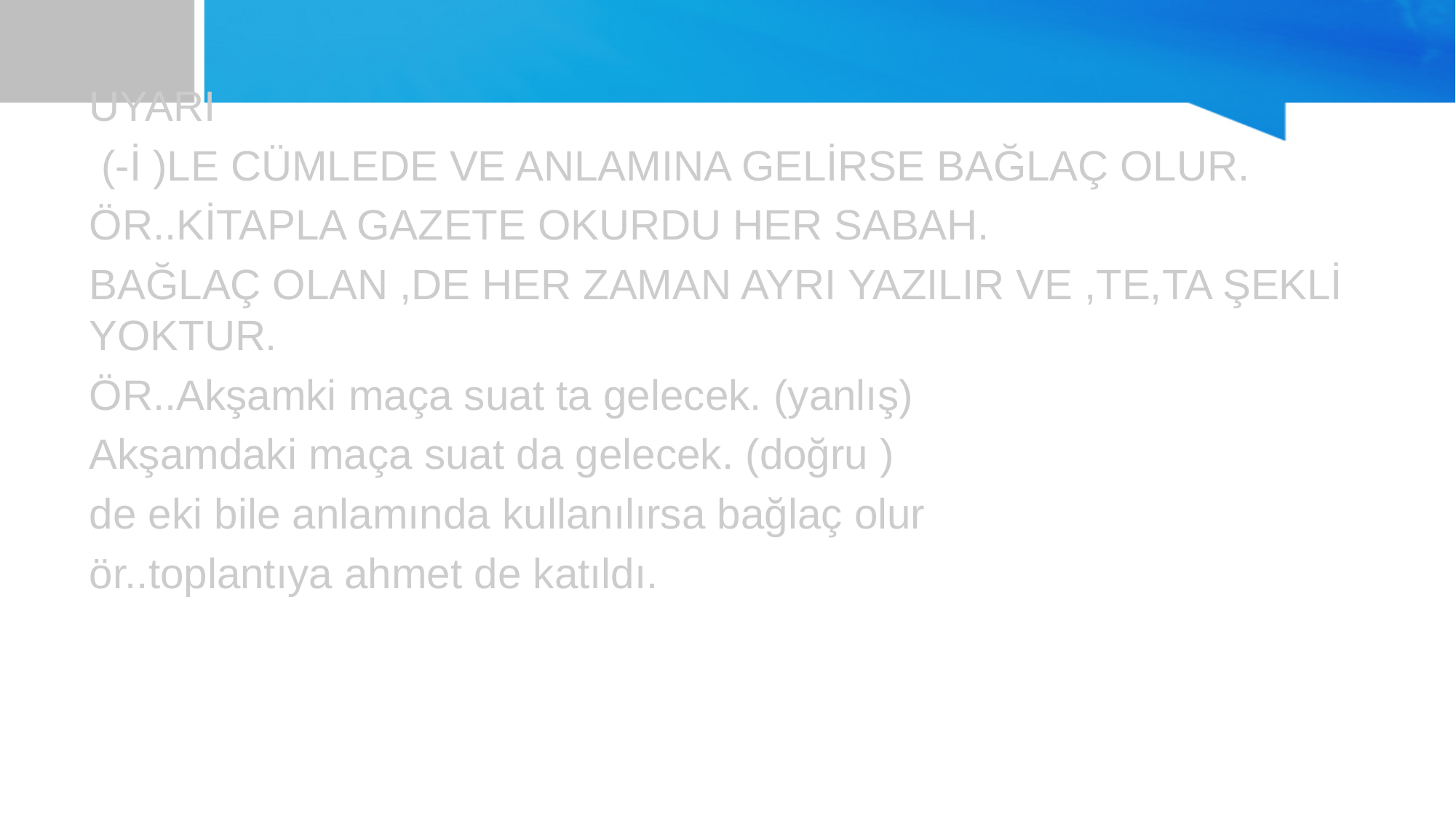

#
UYARI
 (-İ )LE CÜMLEDE VE ANLAMINA GELİRSE BAĞLAÇ OLUR.
ÖR..KİTAPLA GAZETE OKURDU HER SABAH.
BAĞLAÇ OLAN ,DE HER ZAMAN AYRI YAZILIR VE ,TE,TA ŞEKLİ YOKTUR.
ÖR..Akşamki maça suat ta gelecek. (yanlış)
Akşamdaki maça suat da gelecek. (doğru )
de eki bile anlamında kullanılırsa bağlaç olur
ör..toplantıya ahmet de katıldı.